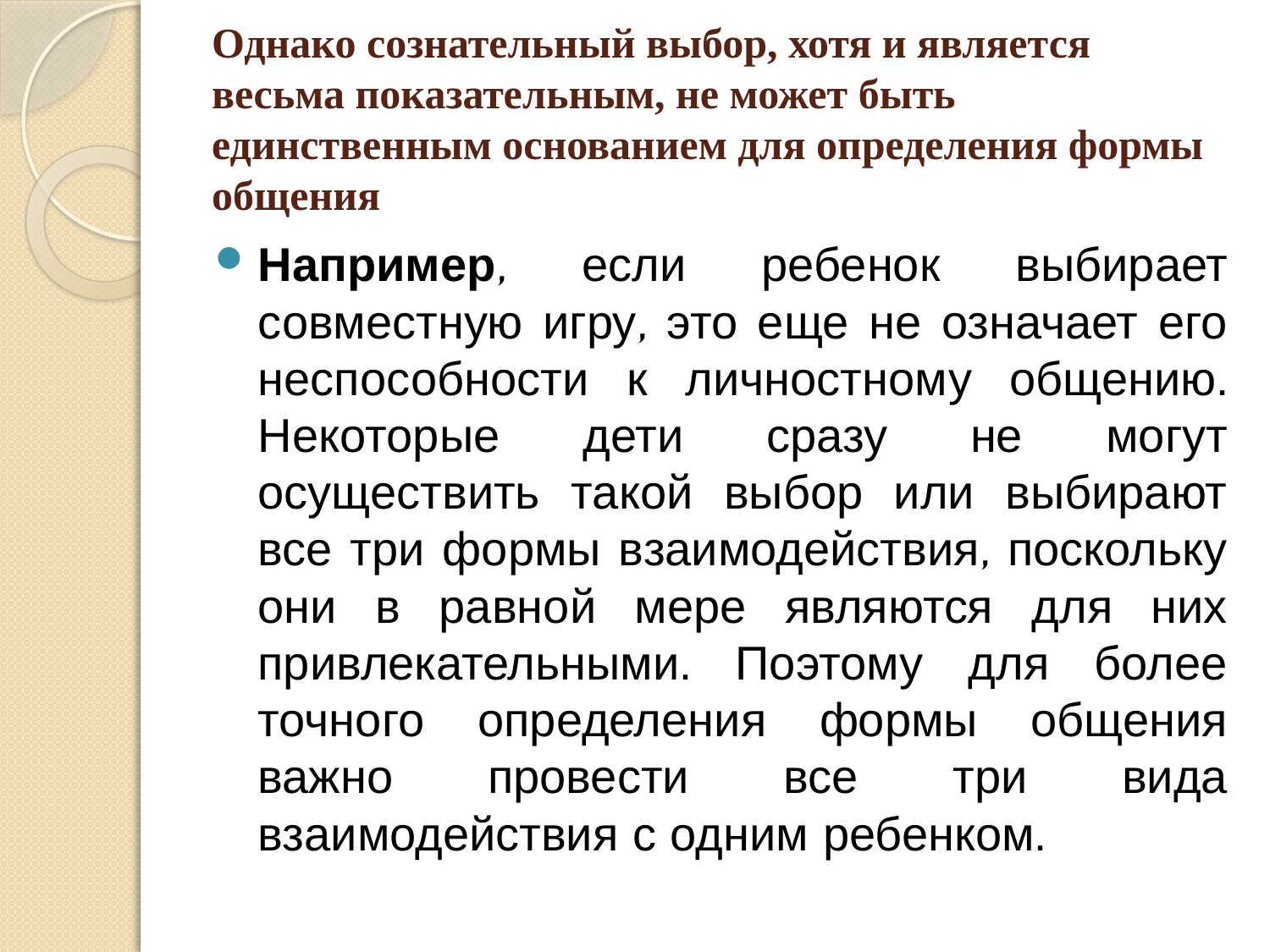

# Однако сознательный выбор, хотя и является весьма показательным, не может быть единственным основанием для определения формы общения
Например, если ребенок выбирает совместную игру, это еще не означает его неспособности к личностному общению. Некоторые дети сразу не могут осуществить такой выбор или выбирают все три формы взаимодействия, поскольку они в равной мере являются для них привлекательными. Поэтому для более точного определения формы общения важно провести все три вида взаимодействия с одним ребенком.